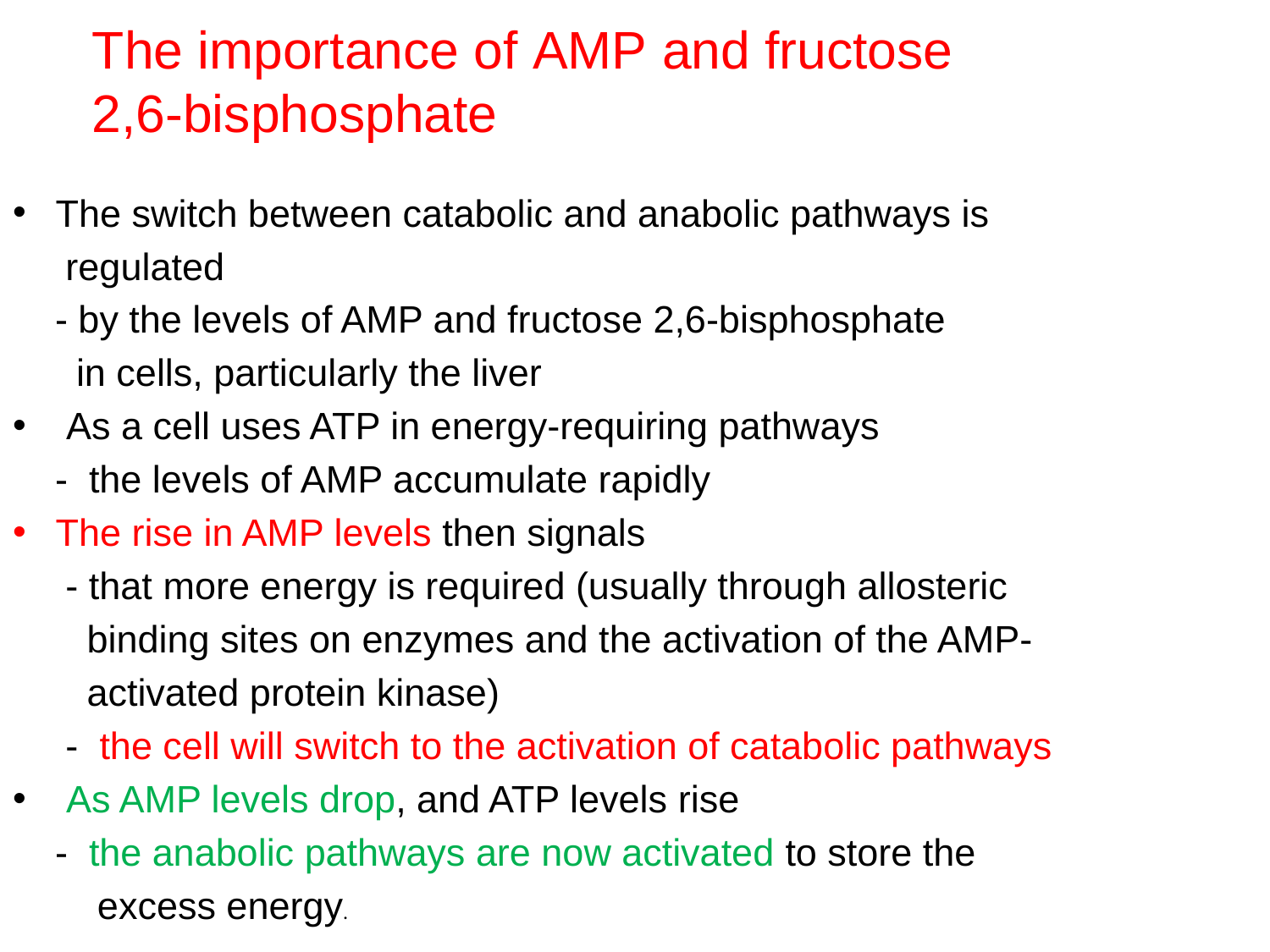

# The importance of AMP and fructose 2,6-bisphosphate
The switch between catabolic and anabolic pathways is
     regulated
    - by the levels of AMP and fructose 2,6-bisphosphate
      in cells, particularly the liver
 As a cell uses ATP in energy-requiring pathways
    -  the levels of AMP accumulate rapidly
The rise in AMP levels then signals
     - that more energy is required (usually through allosteric
       binding sites on enzymes and the activation of the AMP-
       activated protein kinase)
     -  the cell will switch to the activation of catabolic pathways
 As AMP levels drop, and ATP levels rise
    -  the anabolic pathways are now activated to store the
        excess energy.